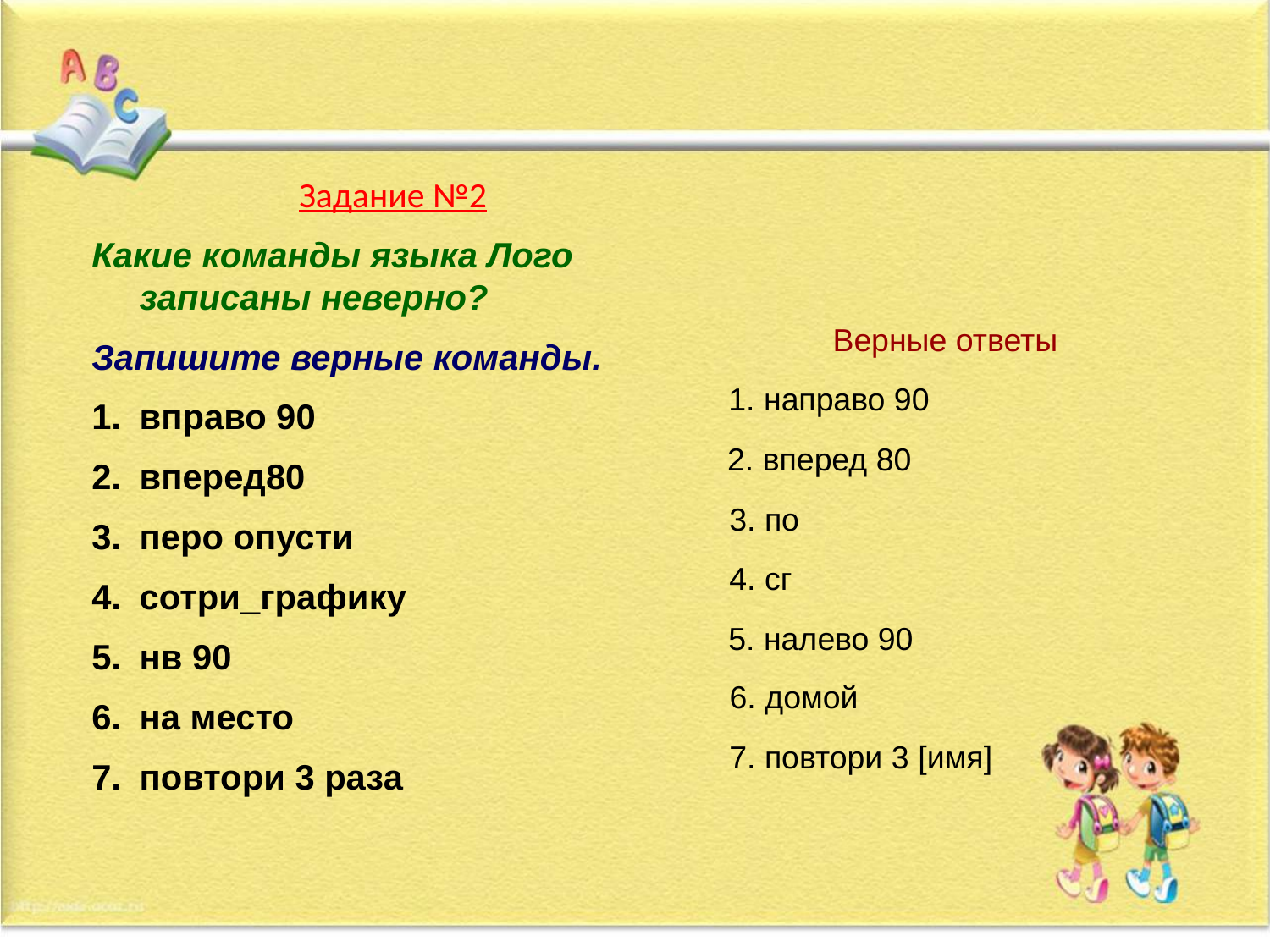

Задание №2
Какие команды языка Лого записаны неверно?
Запишите верные команды.
вправо 90
вперед80
перо опусти
сотри_графику
нв 90
на место
повтори 3 раза
Верные ответы
 1. направо 90
  2. вперед 80
3. по
4. сг
 5. налево 90
6. домой
7. повтори 3 [имя]